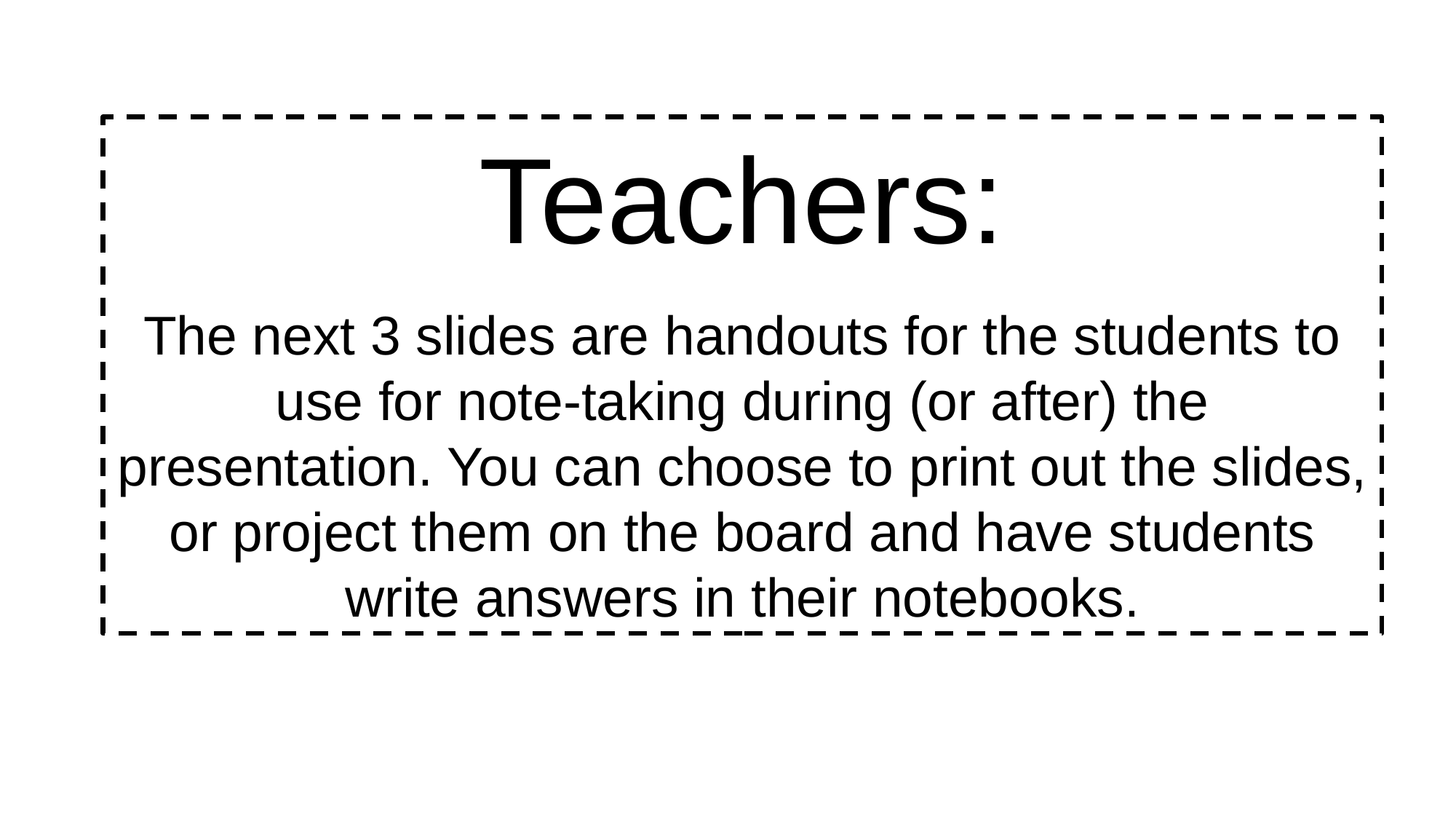

Teachers:

The next 3 slides are handouts for the students to use for note-taking during (or after) the presentation. You can choose to print out the slides, or project them on the board and have students write answers in their notebooks.